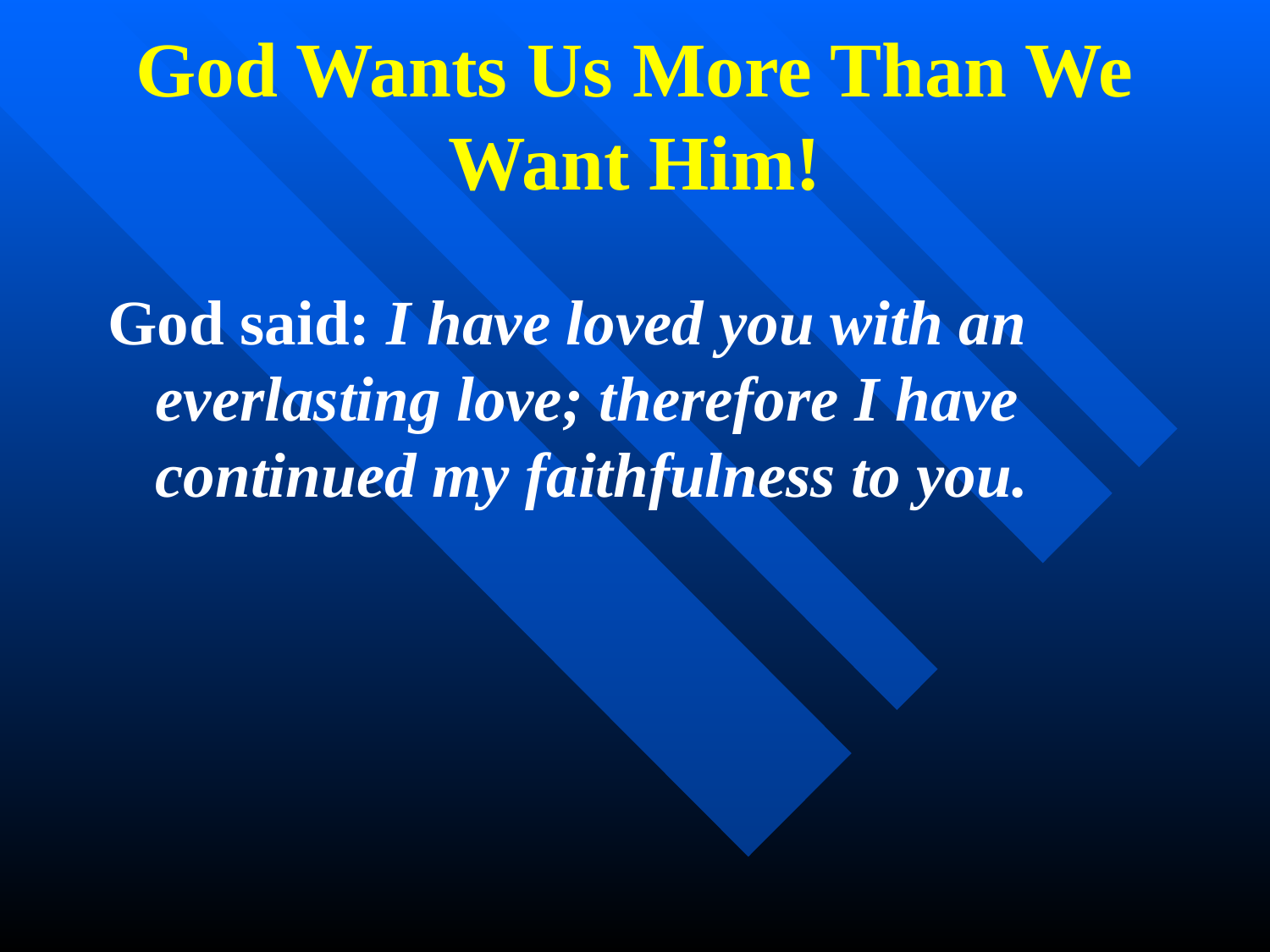

# God Wants Us More Than We Want Him!
God said: I have loved you with an everlasting love; therefore I have continued my faithfulness to you.